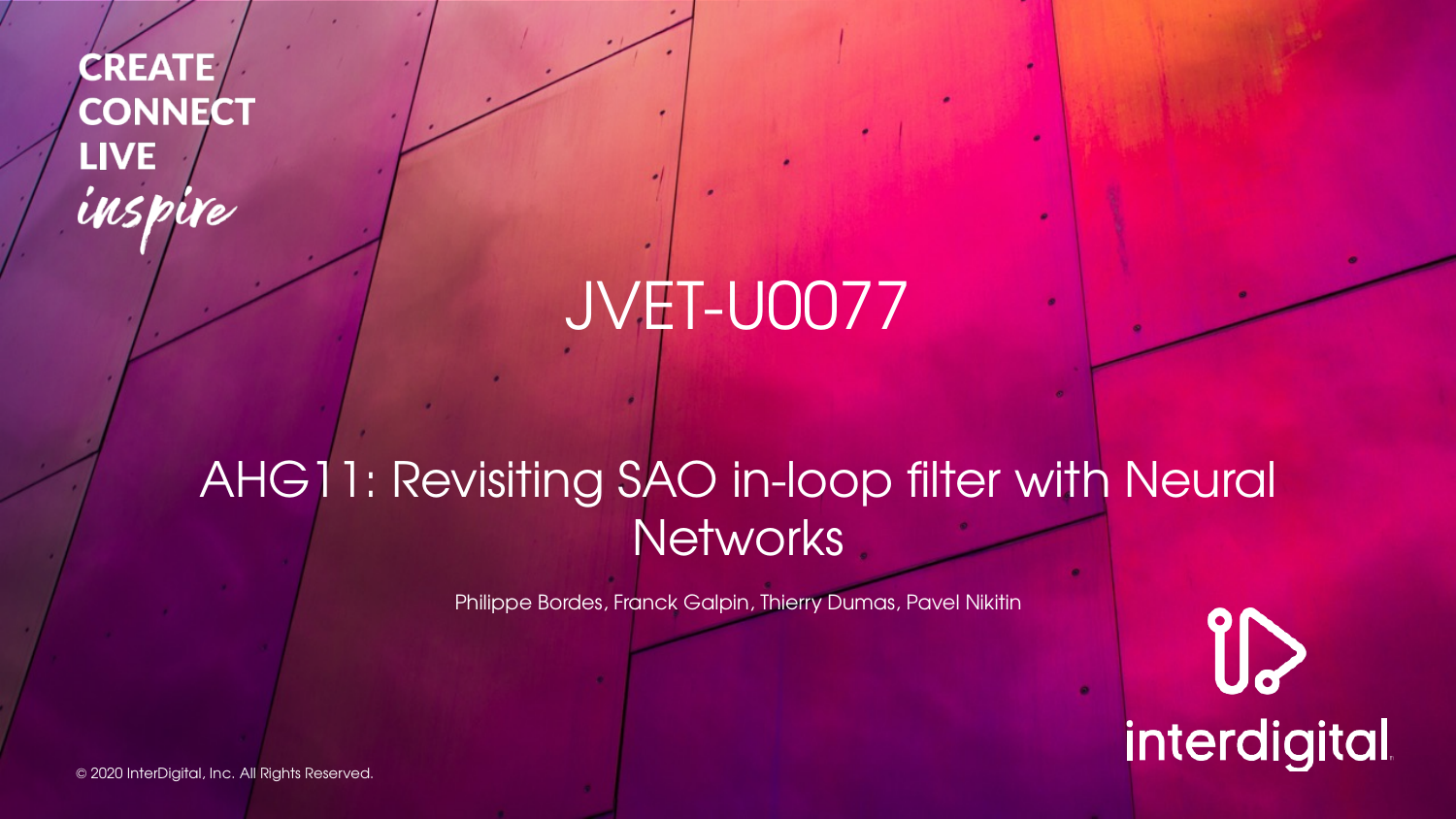

JVET-U0077

AHG11: Revisiting SAO in-loop filter with Neural Networks

Philippe Bordes, Franck Galpin, Thierry Dumas, Pavel Nikitin